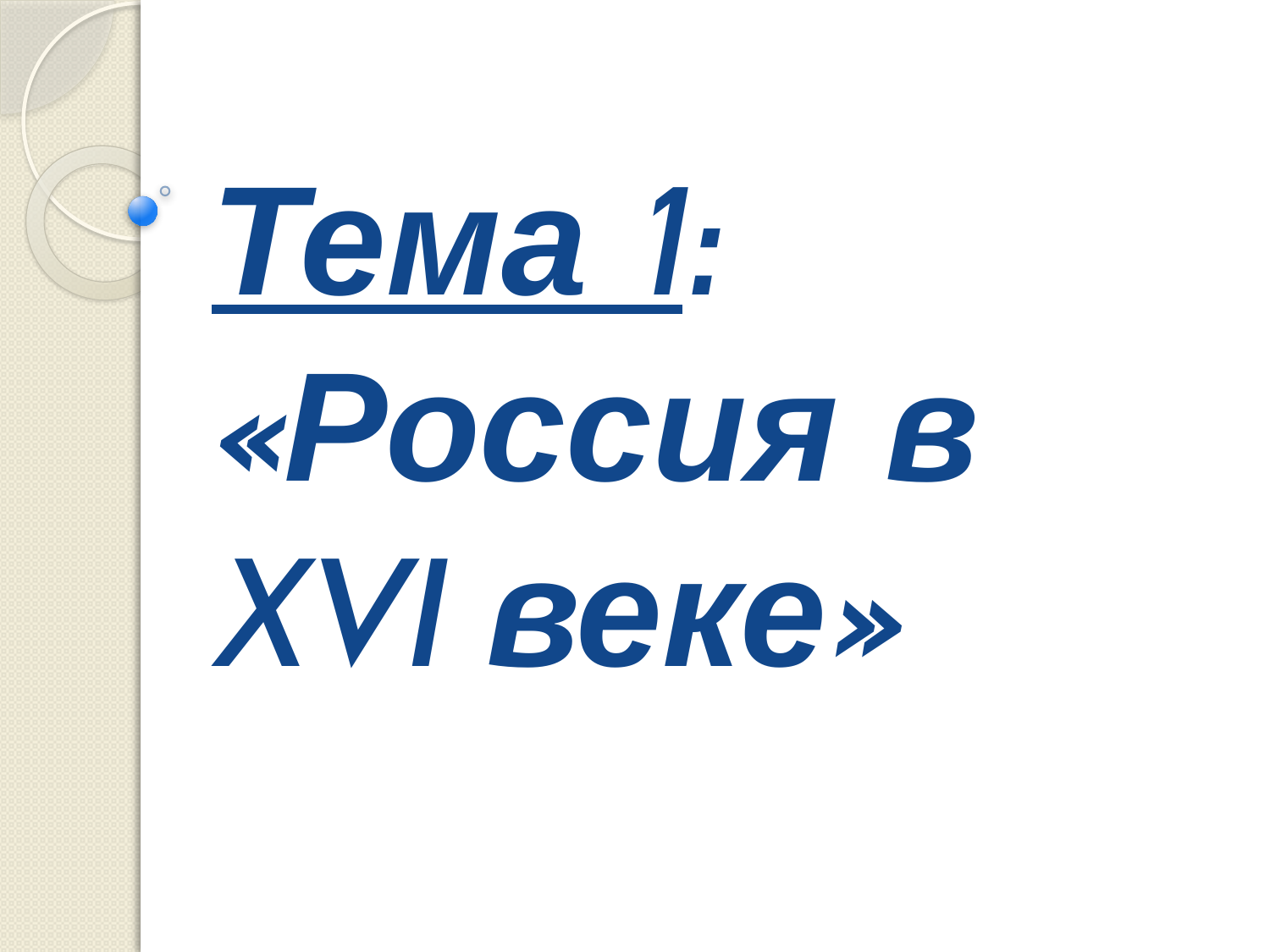

# Тема 1: «Россия в XVI веке»